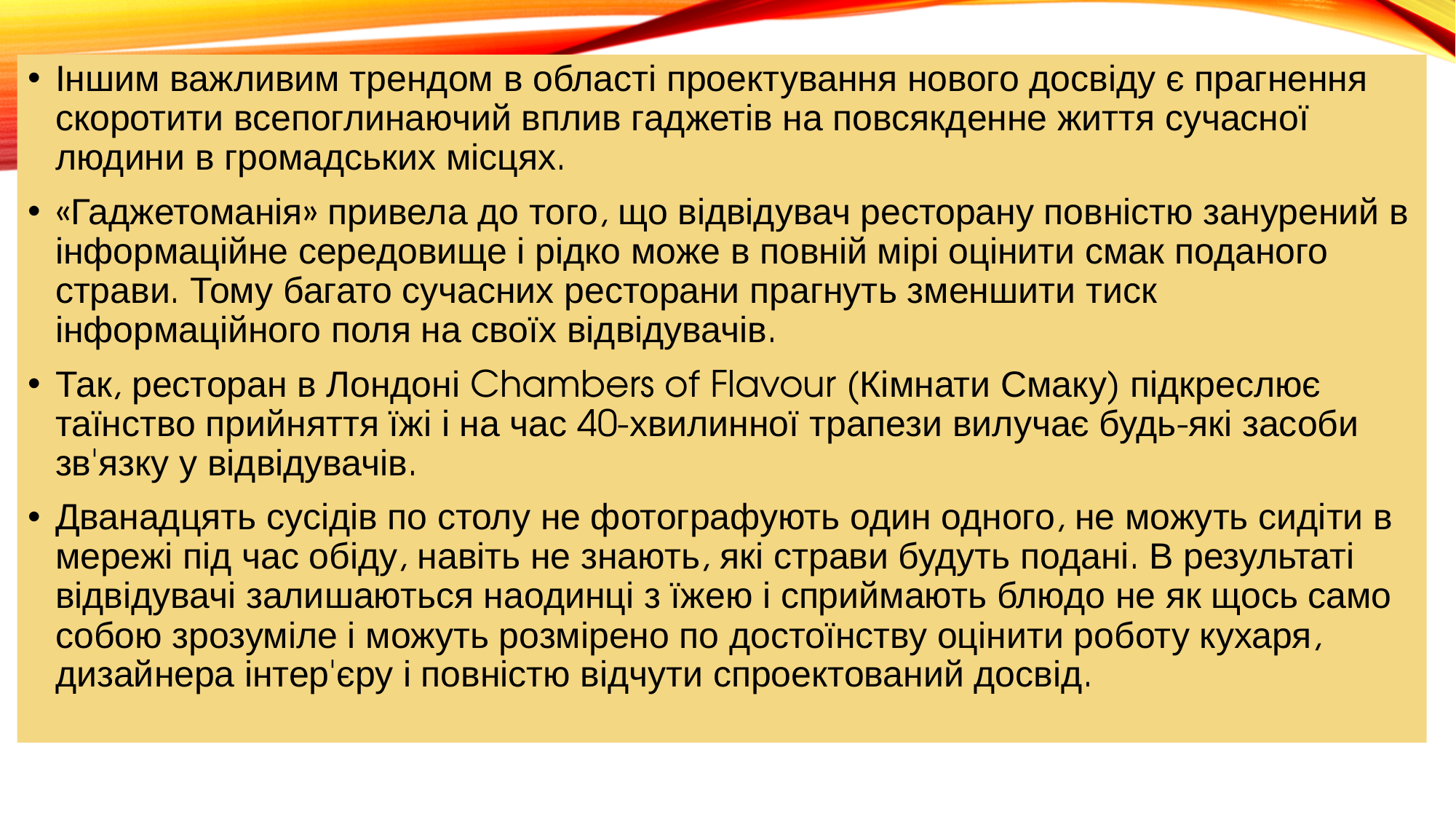

Іншим важливим трендом в області проектування нового досвіду є прагнення скоротити всепоглинаючий вплив гаджетів на повсякденне життя сучасної людини в громадських місцях.
«Гаджетоманія» привела до того, що відвідувач ресторану повністю занурений в інформаційне середовище і рідко може в повній мірі оцінити смак поданого страви. Тому багато сучасних ресторани прагнуть зменшити тиск інформаційного поля на своїх відвідувачів.
Так, ресторан в Лондоні Chambers of Flavour (Кімнати Смаку) підкреслює таїнство прийняття їжі і на час 40-хвилинної трапези вилучає будь-які засоби зв'язку у відвідувачів.
Дванадцять сусідів по столу не фотографують один одного, не можуть сидіти в мережі під час обіду, навіть не знають, які страви будуть подані. В результаті відвідувачі залишаються наодинці з їжею і сприймають блюдо не як щось само собою зрозуміле і можуть розмірено по достоїнству оцінити роботу кухаря, дизайнера інтер'єру і повністю відчути спроектований досвід.